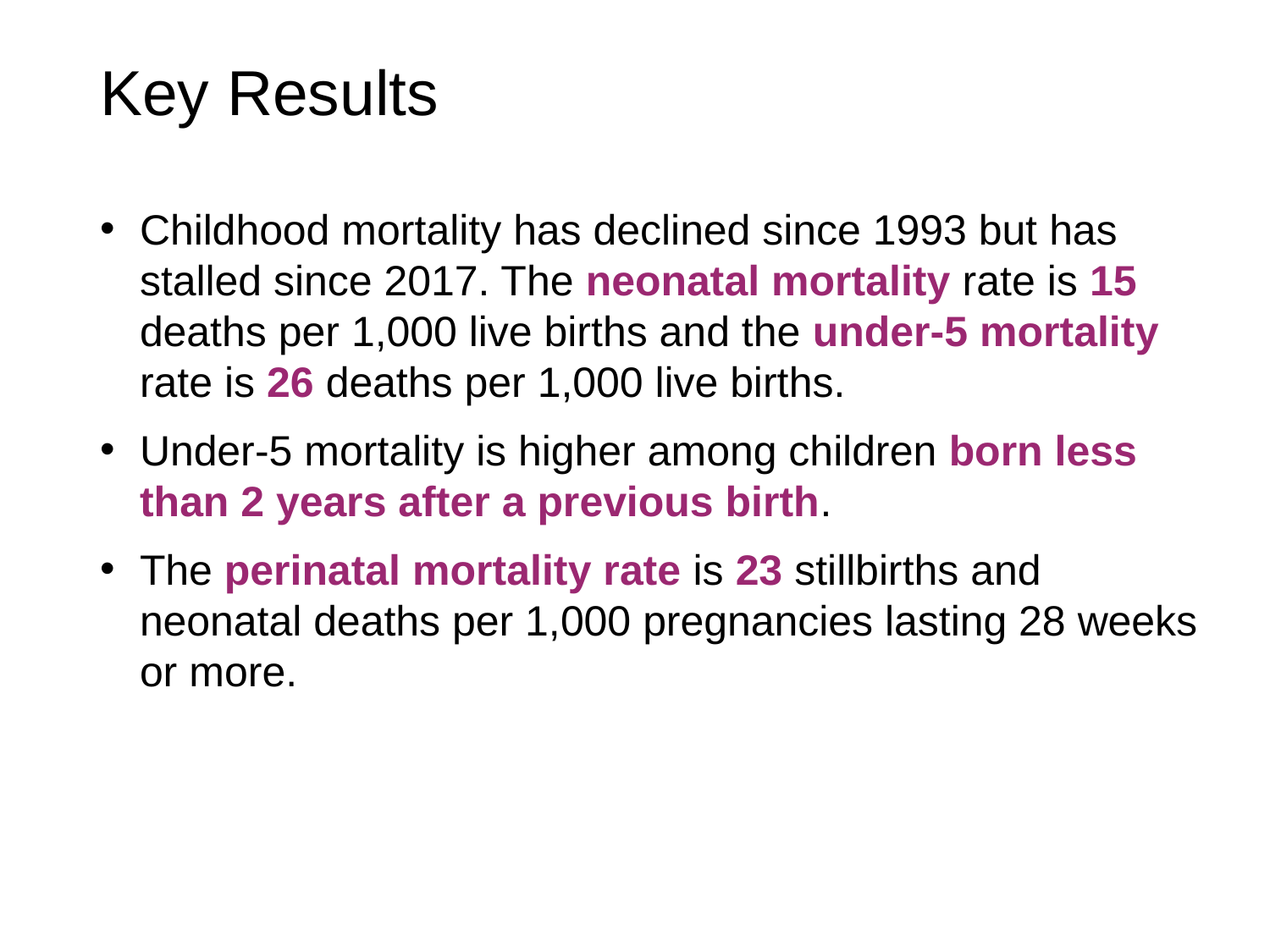

# Key Results
Childhood mortality has declined since 1993 but has stalled since 2017. The neonatal mortality rate is 15 deaths per 1,000 live births and the under-5 mortality rate is 26 deaths per 1,000 live births.
Under-5 mortality is higher among children born less than 2 years after a previous birth.
The perinatal mortality rate is 23 stillbirths and neonatal deaths per 1,000 pregnancies lasting 28 weeks or more.